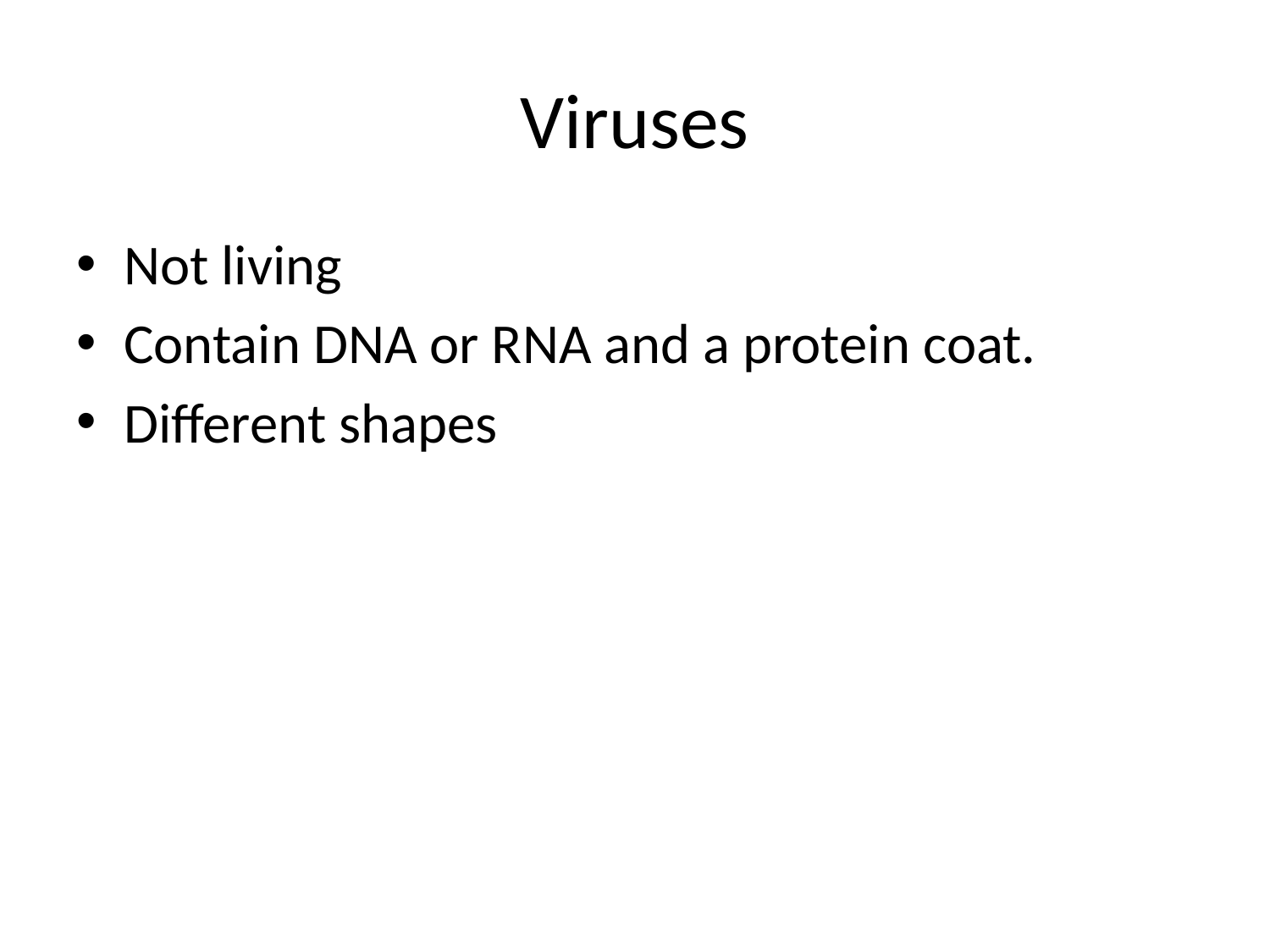

# Viruses
Not living
Contain DNA or RNA and a protein coat.
Different shapes